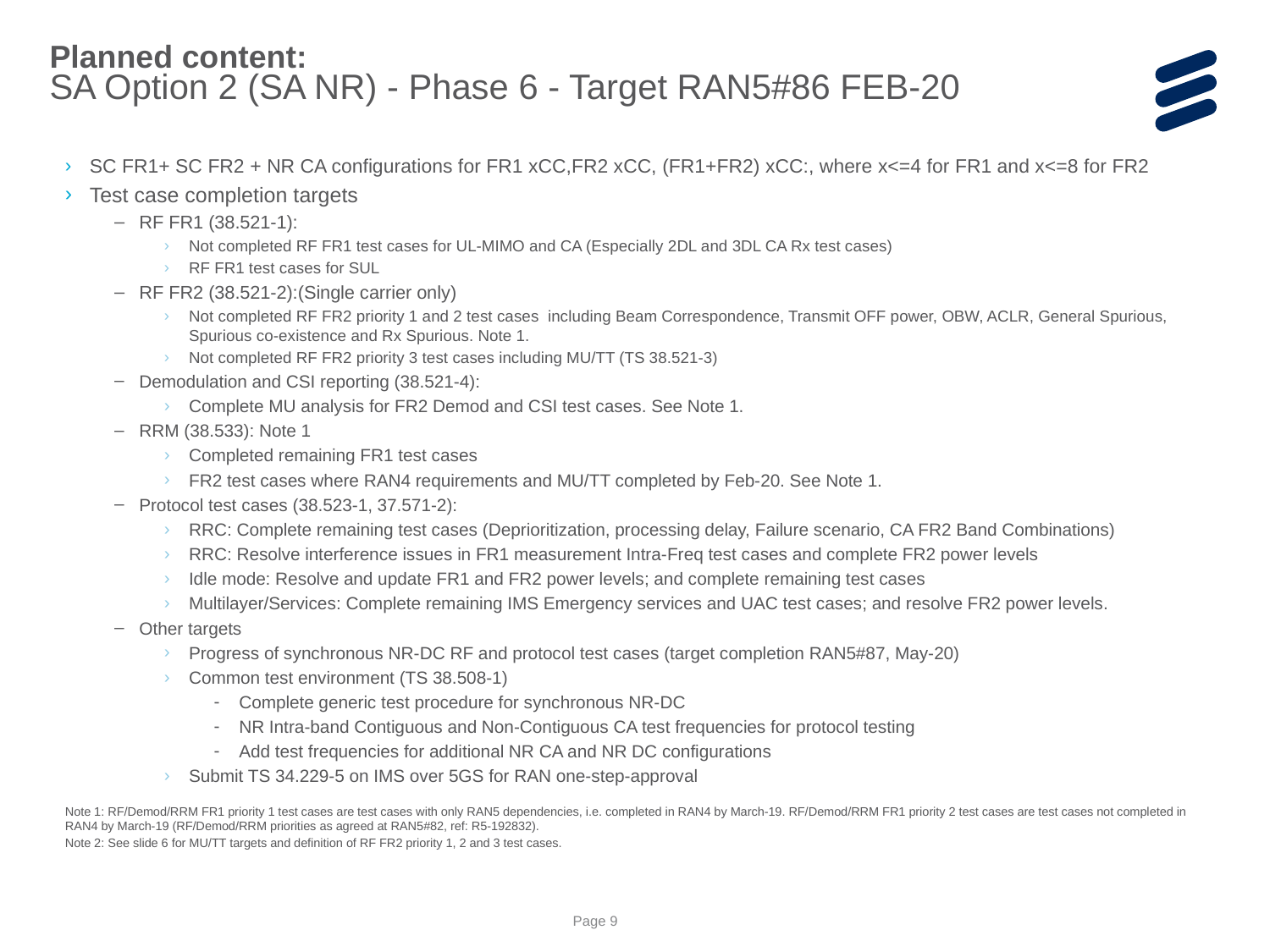

Planned content:
SA Option 2 (SA NR) - Phase 6 - Target RAN5#86 FEB-20
SC FR1+ SC FR2 + NR CA configurations for FR1 xCC,FR2 xCC, (FR1+FR2) xCC:, where x<=4 for FR1 and x<=8 for FR2
Test case completion targets
RF FR1 (38.521-1):
Not completed RF FR1 test cases for UL-MIMO and CA (Especially 2DL and 3DL CA Rx test cases)
RF FR1 test cases for SUL
RF FR2 (38.521-2):(Single carrier only)
Not completed RF FR2 priority 1 and 2 test cases  including Beam Correspondence, Transmit OFF power, OBW, ACLR, General Spurious, Spurious co-existence and Rx Spurious. Note 1.
Not completed RF FR2 priority 3 test cases including MU/TT (TS 38.521-3)
Demodulation and CSI reporting (38.521-4):
Complete MU analysis for FR2 Demod and CSI test cases. See Note 1.
RRM (38.533): Note 1
Completed remaining FR1 test cases
FR2 test cases where RAN4 requirements and MU/TT completed by Feb-20. See Note 1.
Protocol test cases (38.523-1, 37.571-2):
RRC: Complete remaining test cases (Deprioritization, processing delay, Failure scenario, CA FR2 Band Combinations)
RRC: Resolve interference issues in FR1 measurement Intra-Freq test cases and complete FR2 power levels
Idle mode: Resolve and update FR1 and FR2 power levels; and complete remaining test cases
Multilayer/Services: Complete remaining IMS Emergency services and UAC test cases; and resolve FR2 power levels.
Other targets
Progress of synchronous NR-DC RF and protocol test cases (target completion RAN5#87, May-20)
Common test environment (TS 38.508-1)
Complete generic test procedure for synchronous NR-DC
NR Intra-band Contiguous and Non-Contiguous CA test frequencies for protocol testing
Add test frequencies for additional NR CA and NR DC configurations
Submit TS 34.229-5 on IMS over 5GS for RAN one-step-approval
Note 1: RF/Demod/RRM FR1 priority 1 test cases are test cases with only RAN5 dependencies, i.e. completed in RAN4 by March-19. RF/Demod/RRM FR1 priority 2 test cases are test cases not completed in RAN4 by March-19 (RF/Demod/RRM priorities as agreed at RAN5#82, ref: R5-192832).
Note 2: See slide 6 for MU/TT targets and definition of RF FR2 priority 1, 2 and 3 test cases.